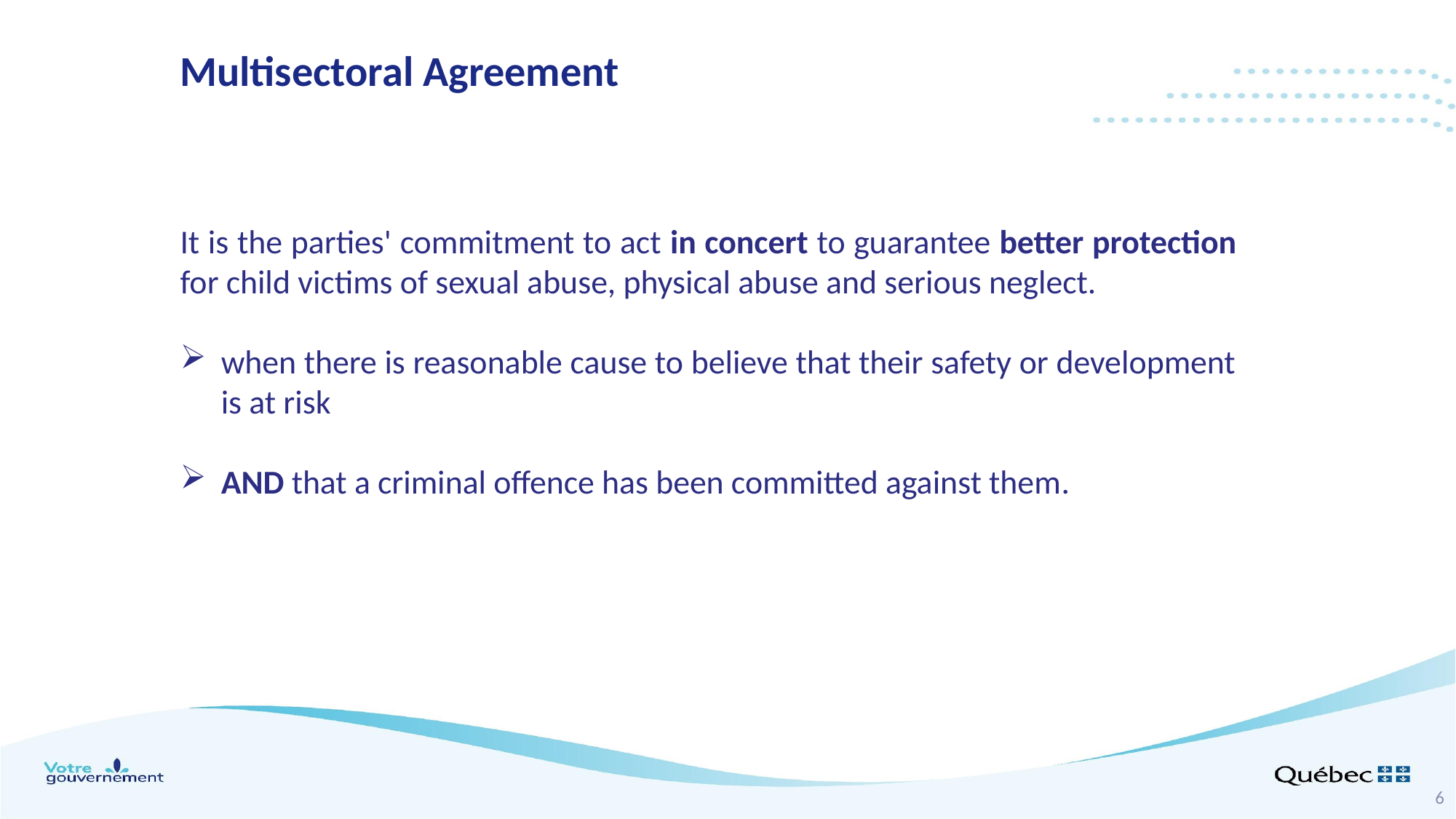

Multisectoral Agreement
It is the parties' commitment to act in concert to guarantee better protection for child victims of sexual abuse, physical abuse and serious neglect.

when there is reasonable cause to believe that their safety or development is at risk

AND that a criminal offence has been committed against them.
6